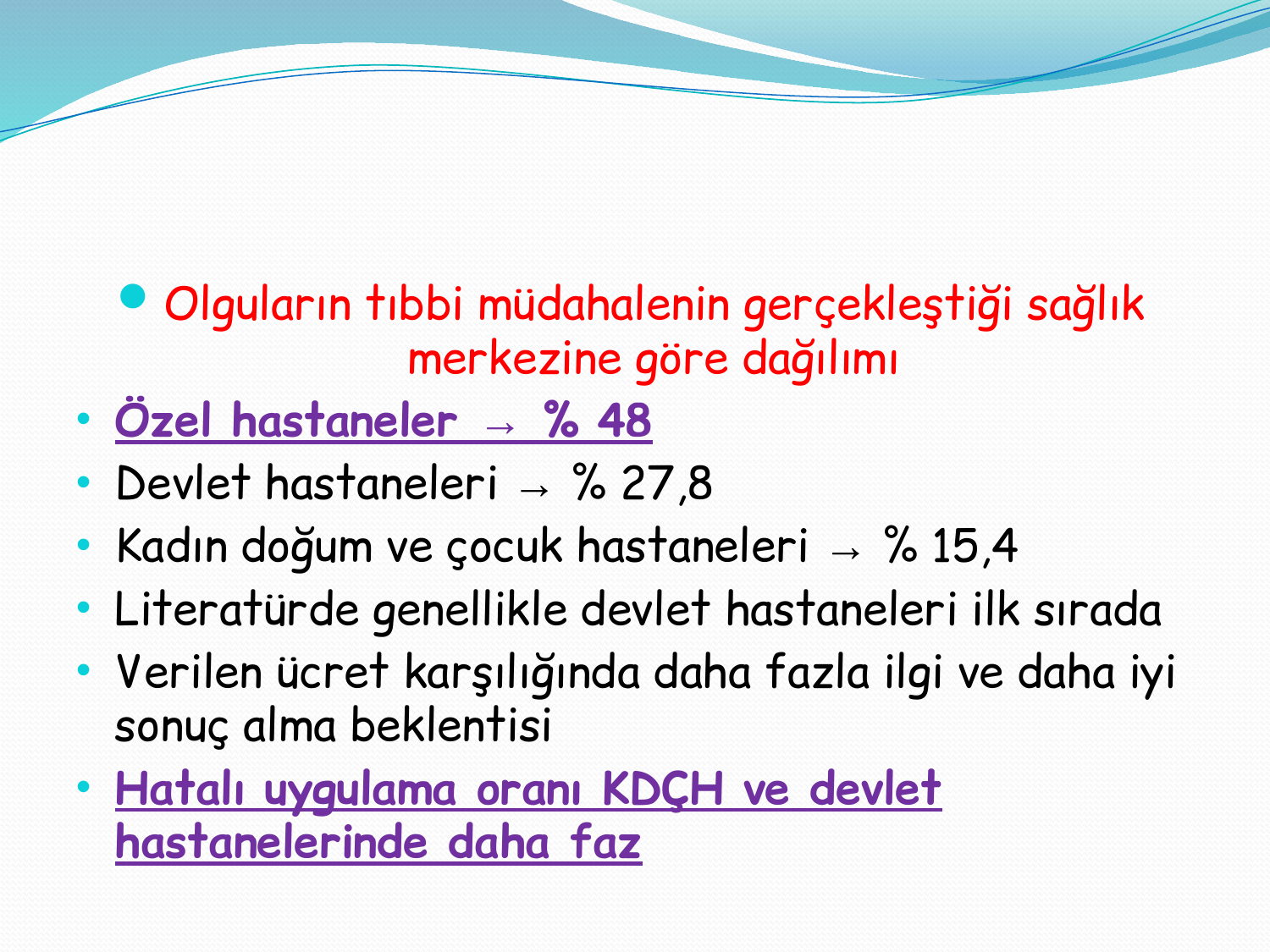

#
Olguların tıbbi müdahalenin gerçekleştiği sağlık merkezine göre dağılımı
Özel hastaneler → % 48
Devlet hastaneleri → % 27,8
Kadın doğum ve çocuk hastaneleri → % 15,4
Literatürde genellikle devlet hastaneleri ilk sırada
Verilen ücret karşılığında daha fazla ilgi ve daha iyi sonuç alma beklentisi
Hatalı uygulama oranı KDÇH ve devlet hastanelerinde daha faz